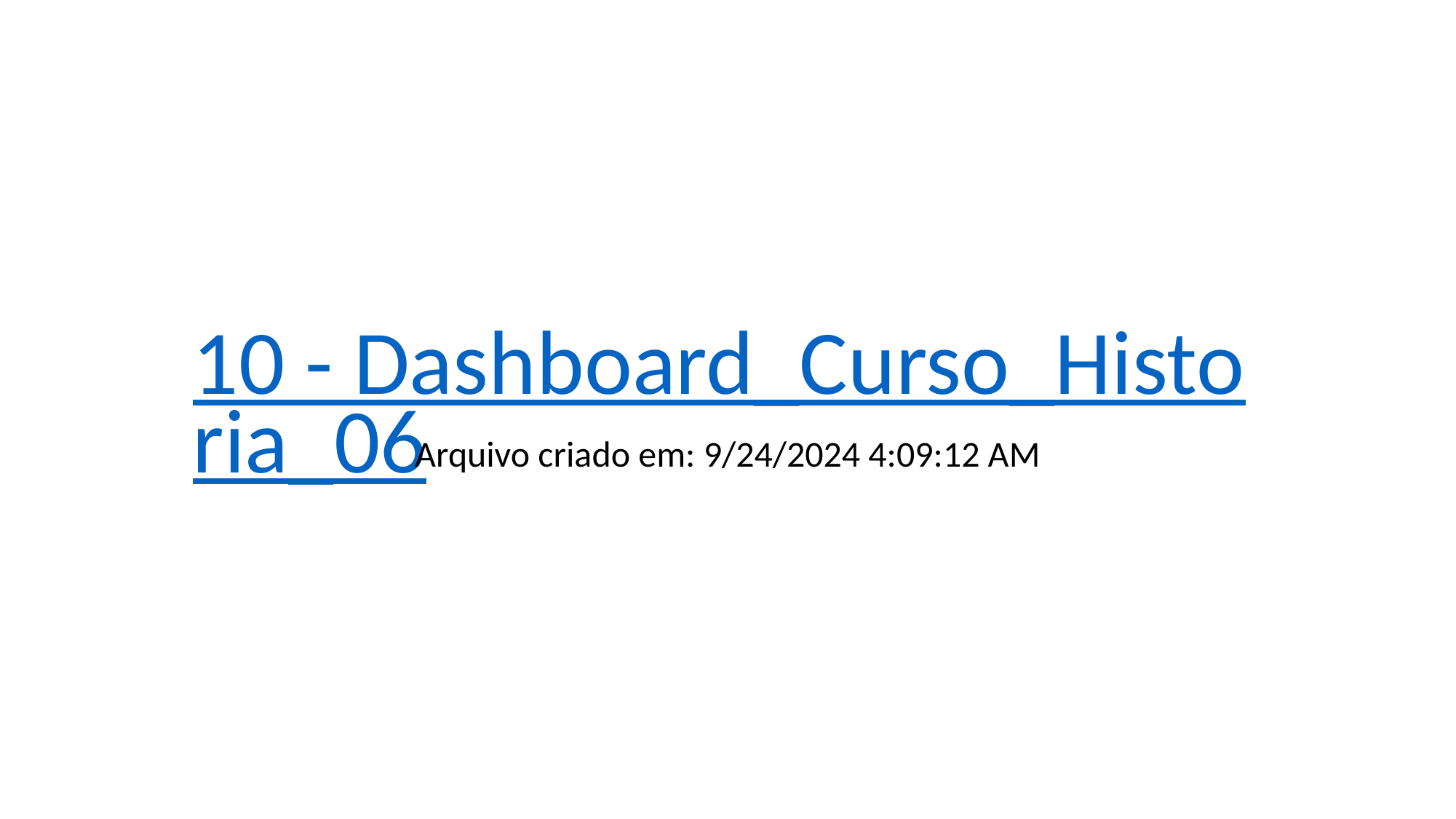

# 10 - Dashboard_Curso_Historia_06
Arquivo criado em: 9/24/2024 4:09:12 AM